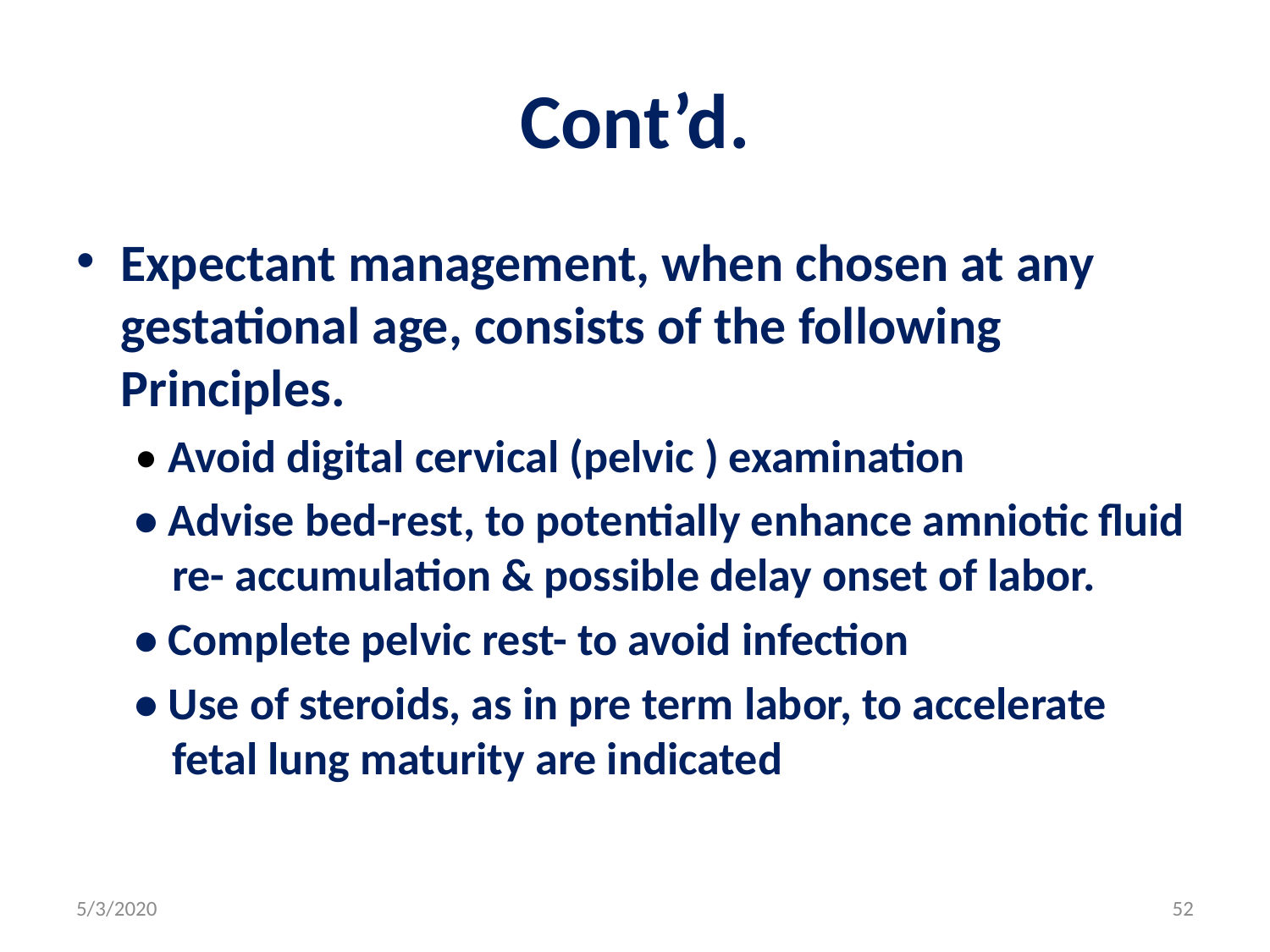

# Cont’d.
Expectant management, when chosen at any gestational age, consists of the following Principles.
• Avoid digital cervical (pelvic ) examination
• Advise bed-rest, to potentially enhance amniotic fluid re- accumulation & possible delay onset of labor.
• Complete pelvic rest- to avoid infection
• Use of steroids, as in pre term labor, to accelerate fetal lung maturity are indicated

5/3/2020
52